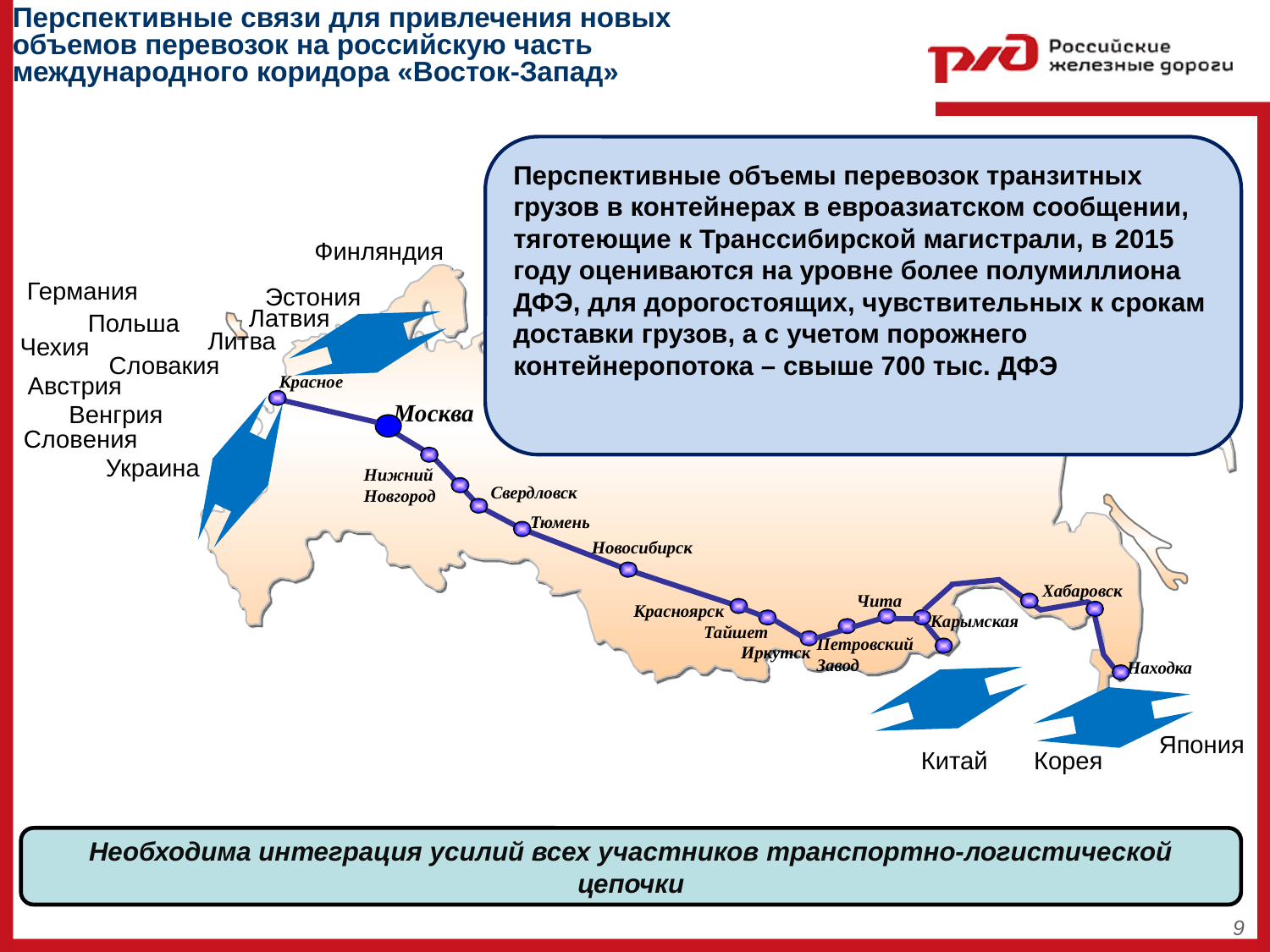

Перспективные связи для привлечения новых объемов перевозок на российскую часть международного коридора «Восток-Запад»
Перспективные объемы перевозок транзитных грузов в контейнерах в евроазиатском сообщении, тяготеющие к Транссибирской магистрали, в 2015 году оцениваются на уровне более полумиллиона ДФЭ, для дорогостоящих, чувствительных к срокам доставки грузов, а с учетом порожнего контейнеропотока – свыше 700 тыс. ДФЭ

Красное

Москва

Нижний
Новгород

Свердловск

Тюмень

Новосибирск

Хабаровск

Чита

Красноярск

Карымская

Тайшет

Петровский
Завод

Иркутск
Находка

Финляндия

Германия
Эстония
Латвия
Польша
Литва
Чехия
Словакия
Австрия

Венгрия
Словения
Украина

Япония
Китай
Корея
Необходима интеграция усилий всех участников транспортно-логистической цепочки
9